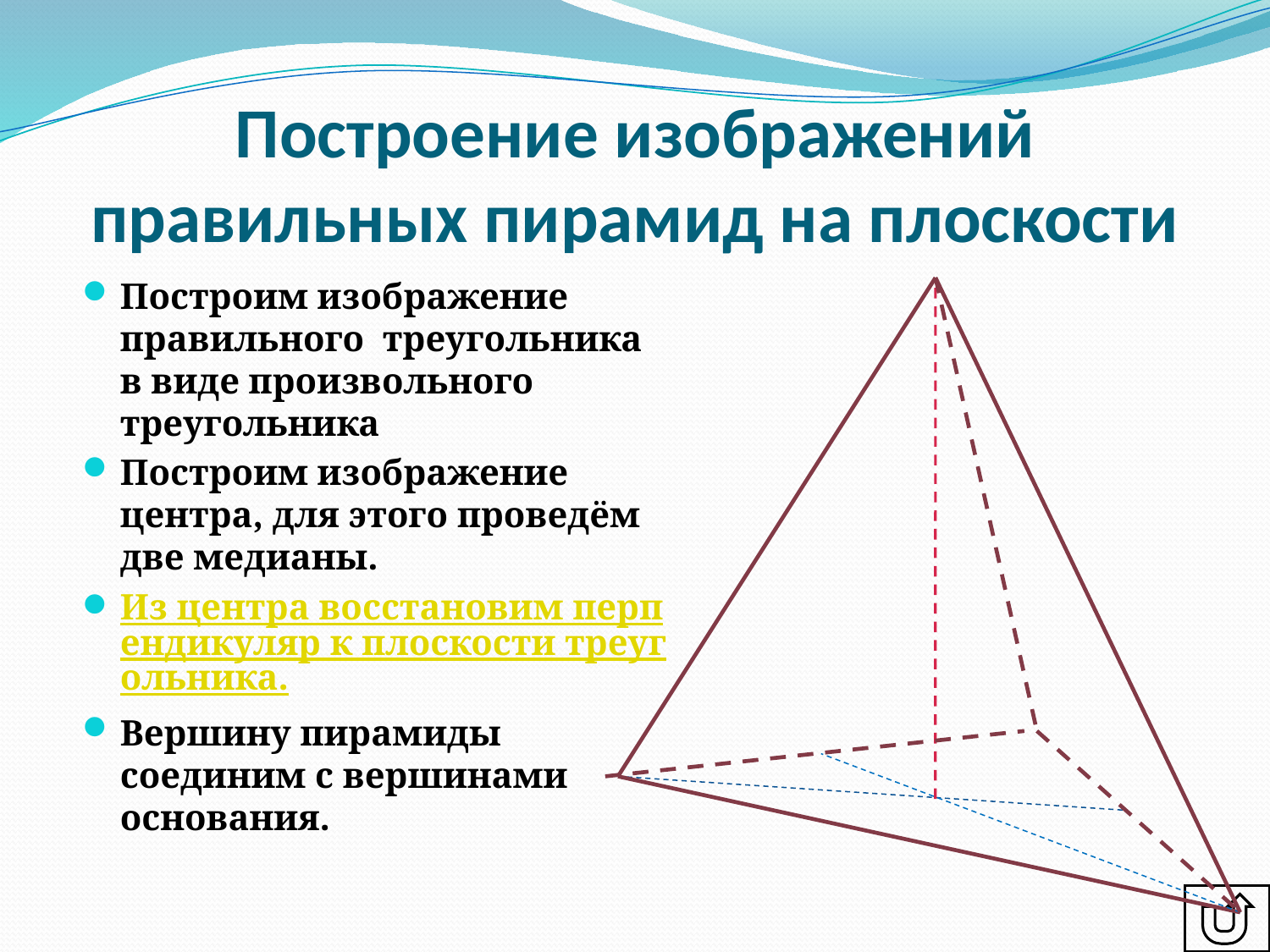

# Построение изображений правильных пирамид на плоскости
Построим изображение правильного  треугольника в виде произвольного треугольника
Построим изображение центра, для этого проведём две медианы.
Из центра восстановим перпендикуляр к плоскости треугольника.
Вершину пирамиды соединим с вершинами основания.